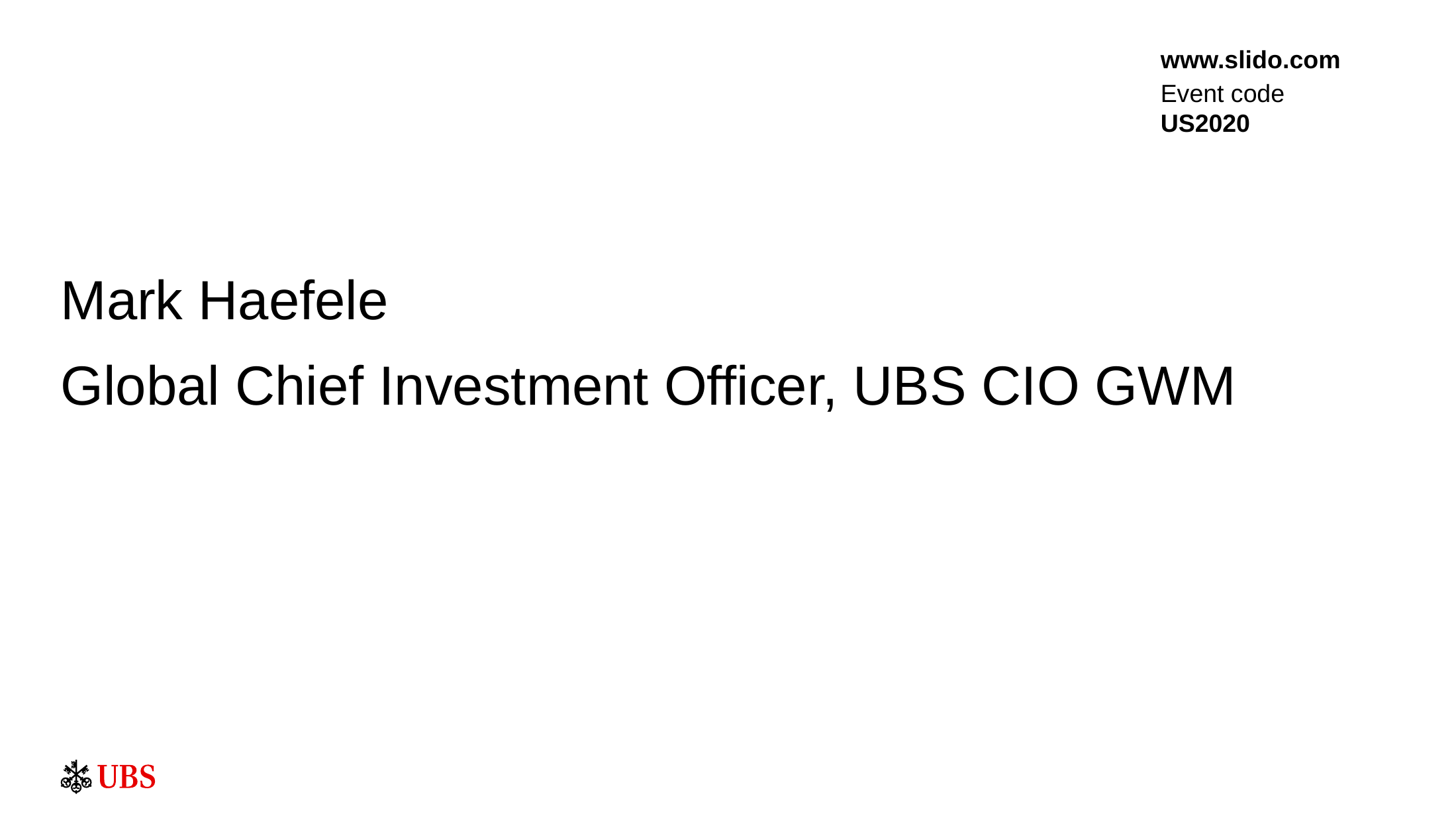

www.slido.com
Event code US2020
Mark Haefele
Global Chief Investment Officer, UBS CIO GWM